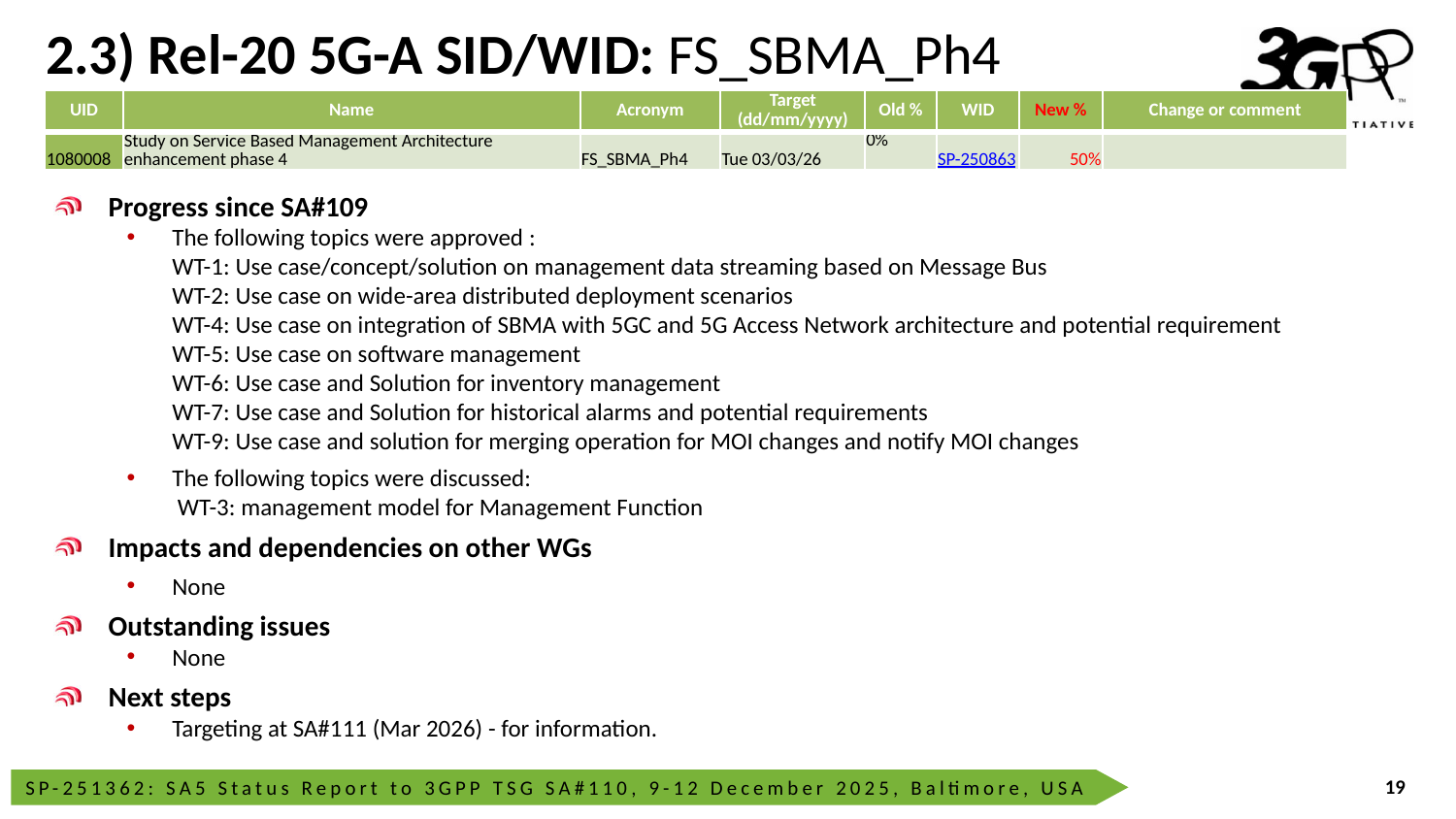

# 2.3) Rel-20 5G-A SID/WID: FS_SBMA_Ph4
| UID | Name | Acronym | Target (dd/mm/yyyy) | Old % | WID | New % | Change or comment |
| --- | --- | --- | --- | --- | --- | --- | --- |
| 1080008 | Study on Service Based Management Architecture enhancement phase 4 | FS\_SBMA\_Ph4 | Tue 03/03/26 | 0% | SP-250863 | 50% |  |

Progress since SA#109
The following topics were approved :
WT-1: Use case/concept/solution on management data streaming based on Message Bus
WT-2: Use case on wide-area distributed deployment scenarios
WT-4: Use case on integration of SBMA with 5GC and 5G Access Network architecture and potential requirement
WT-5: Use case on software management
WT-6: Use case and Solution for inventory management
WT-7: Use case and Solution for historical alarms and potential requirements
WT-9: Use case and solution for merging operation for MOI changes and notify MOI changes
The following topics were discussed:
 WT-3: management model for Management Function
Impacts and dependencies on other WGs
None
Outstanding issues
None
Next steps
Targeting at SA#111 (Mar 2026) - for information.